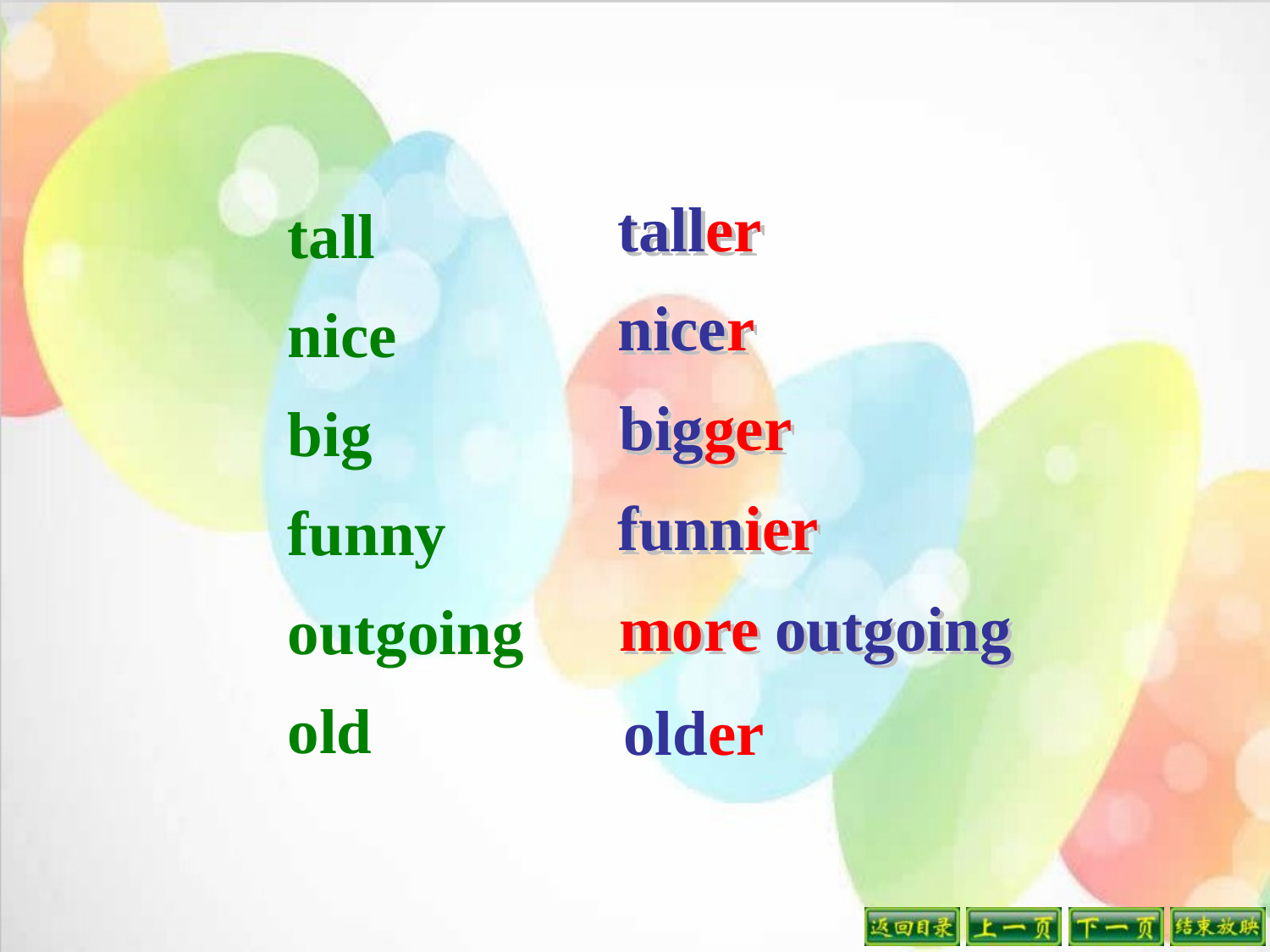

tall
nice
big
funny
outgoing
old
taller
nicer
bigger
funnier
more outgoing
 older